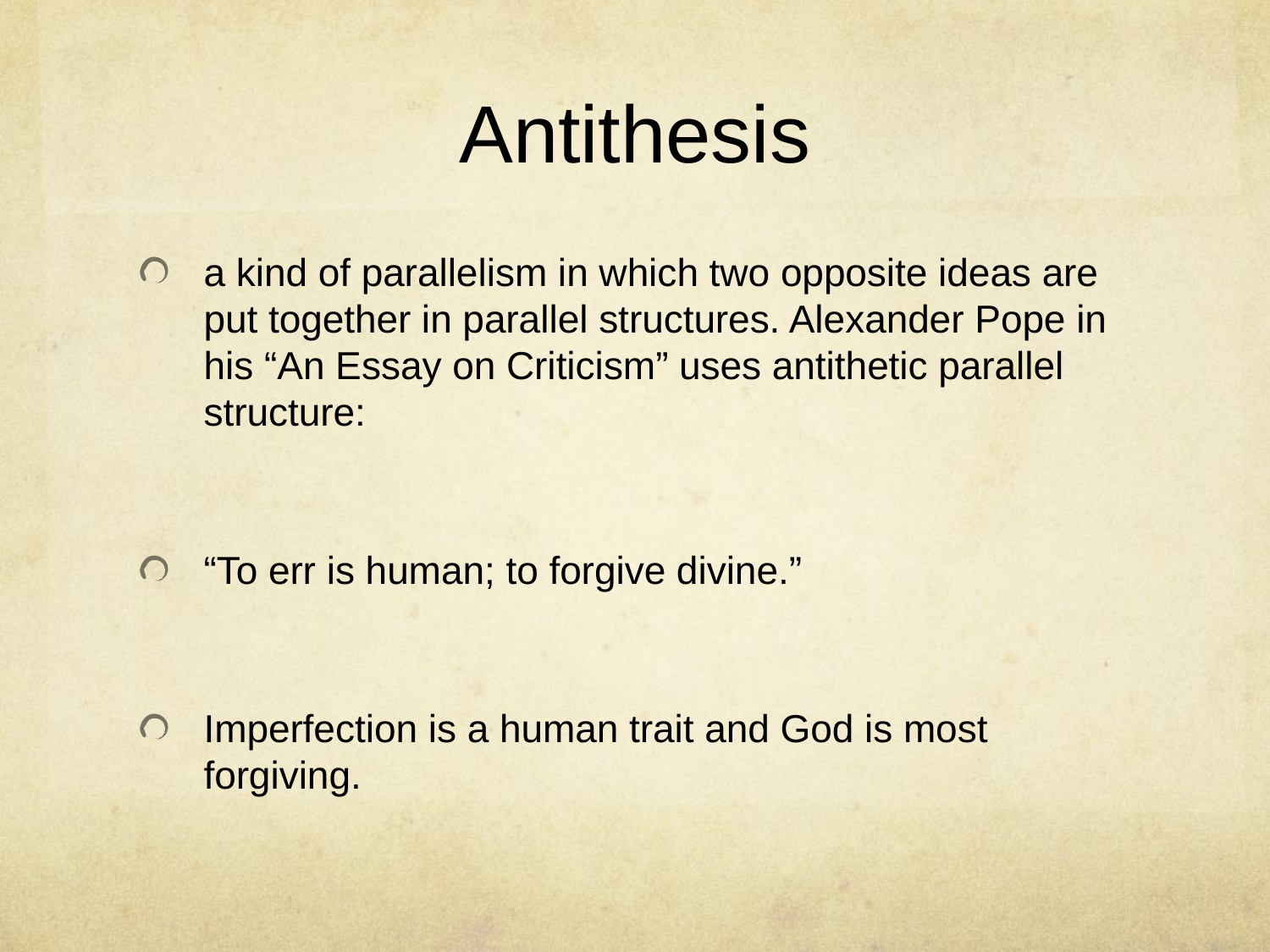

# Antithesis
a kind of parallelism in which two opposite ideas are put together in parallel structures. Alexander Pope in his “An Essay on Criticism” uses antithetic parallel structure:

“To err is human; to forgive divine.”

Imperfection is a human trait and God is most forgiving.